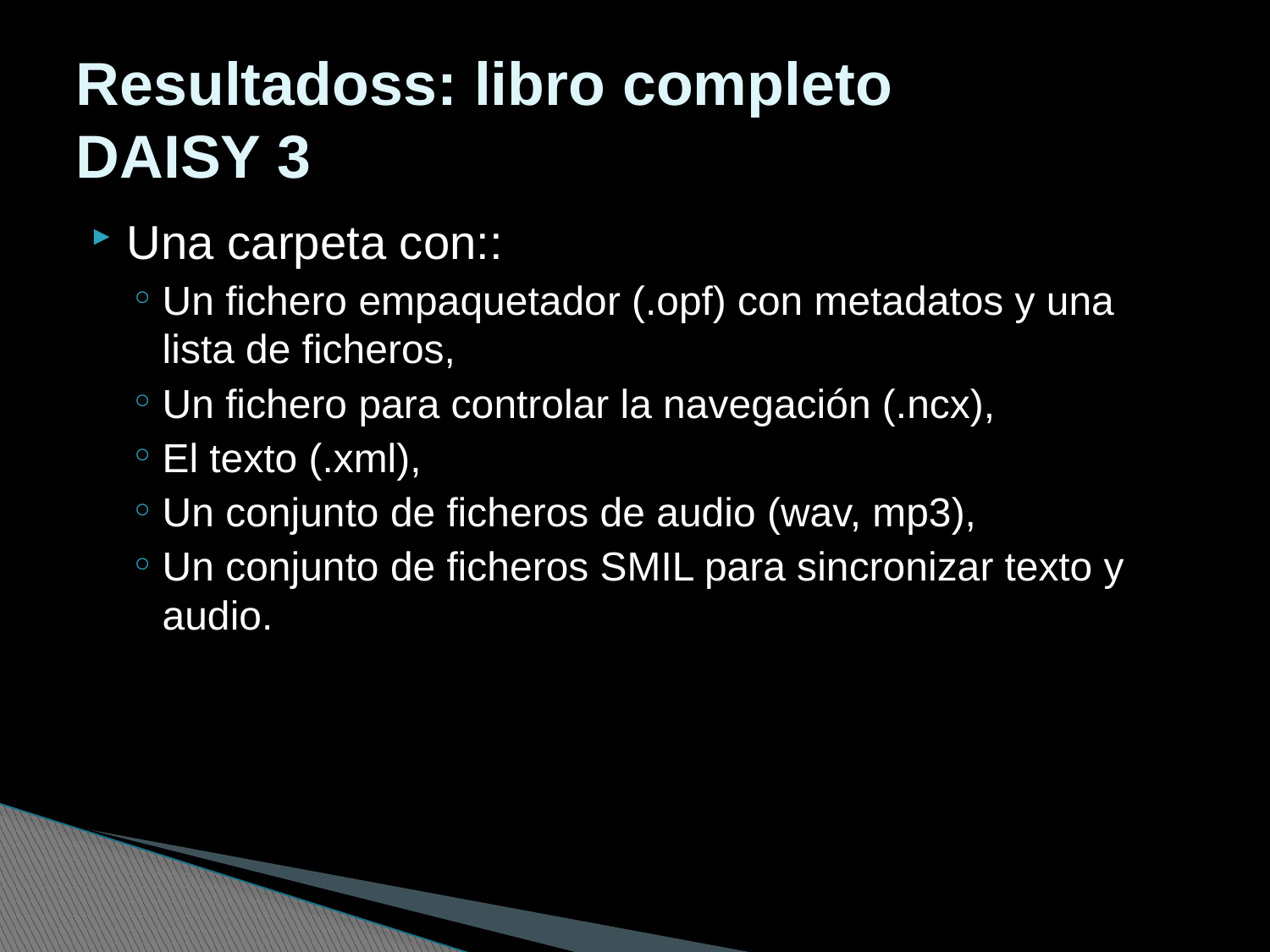

# Resultadoss: libro completo DAISY 3
Una carpeta con::
Un fichero empaquetador (.opf) con metadatos y una lista de ficheros,
Un fichero para controlar la navegación (.ncx),
El texto (.xml),
Un conjunto de ficheros de audio (wav, mp3),
Un conjunto de ficheros SMIL para sincronizar texto y audio.